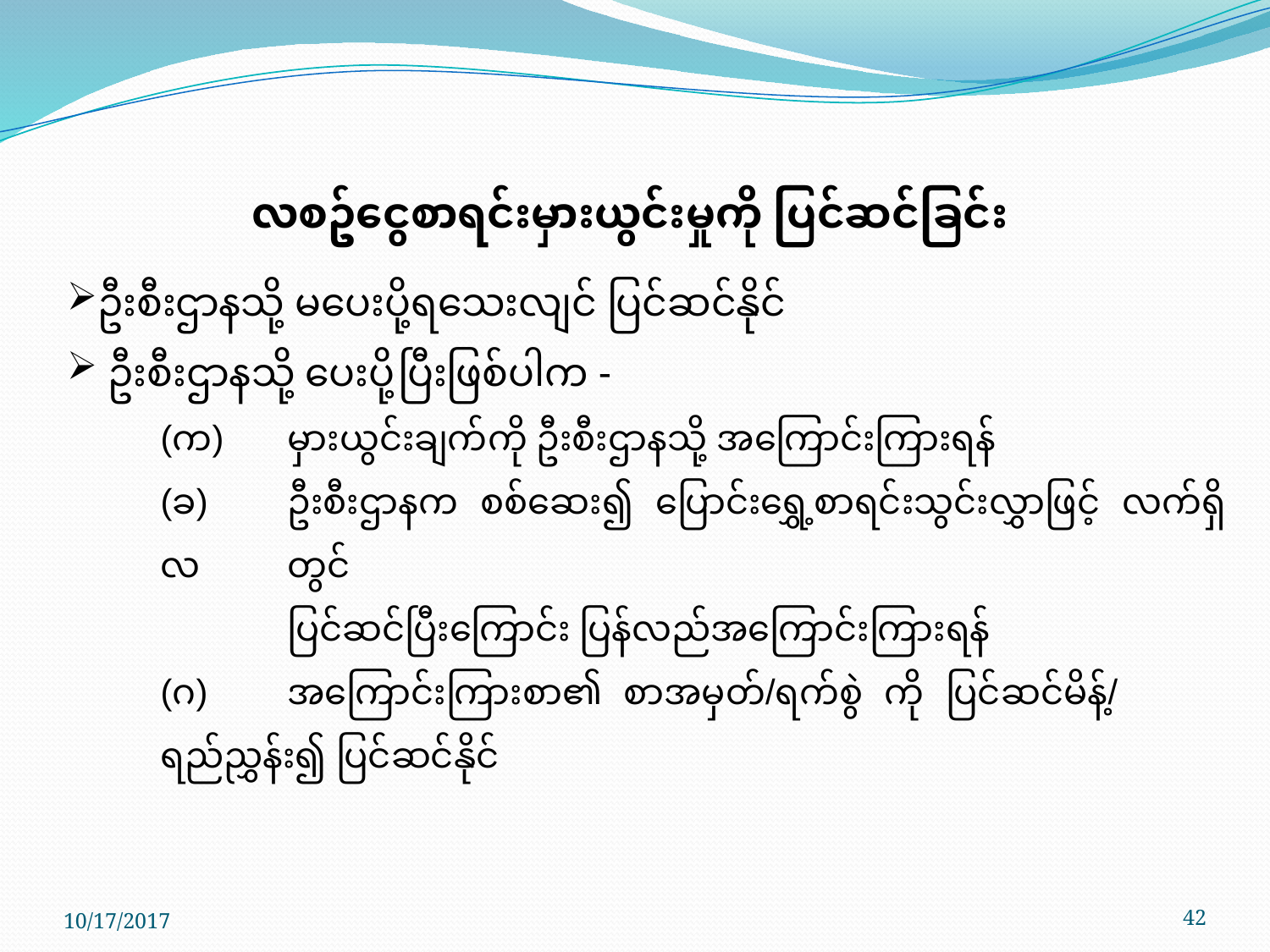

လစဥ်ငွေစာရင်းမှားယွင်းမှုကို ပြင်ဆင်ခြင်း
ဦးစီးဌာနသို့ မပေးပို့ရသေးလျင် ပြင်ဆင်နိုင်
 ဦးစီးဌာနသို့ ပေးပို့ပြီးဖြစ်ပါက -
(က)	မှားယွင်းချက်ကို ဦးစီးဌာနသို့ အကြောင်းကြားရန်
(ခ)	ဦးစီးဌာနက စစ်ဆေး၍ ပြောင်းရွှေ့စာရင်းသွင်းလွှာဖြင့် လက်ရှိ လ 	တွင်
	ပြင်ဆင်ပြီးကြောင်း ပြန်လည်အကြောင်းကြားရန်
(ဂ)	အကြောင်းကြားစာ၏ စာအမှတ်/ရက်စွဲ ကို ပြင်ဆင်မိန့်/ 	ရည်ညွှန်း၍ ပြင်ဆင်နိုင်
10/17/2017

42